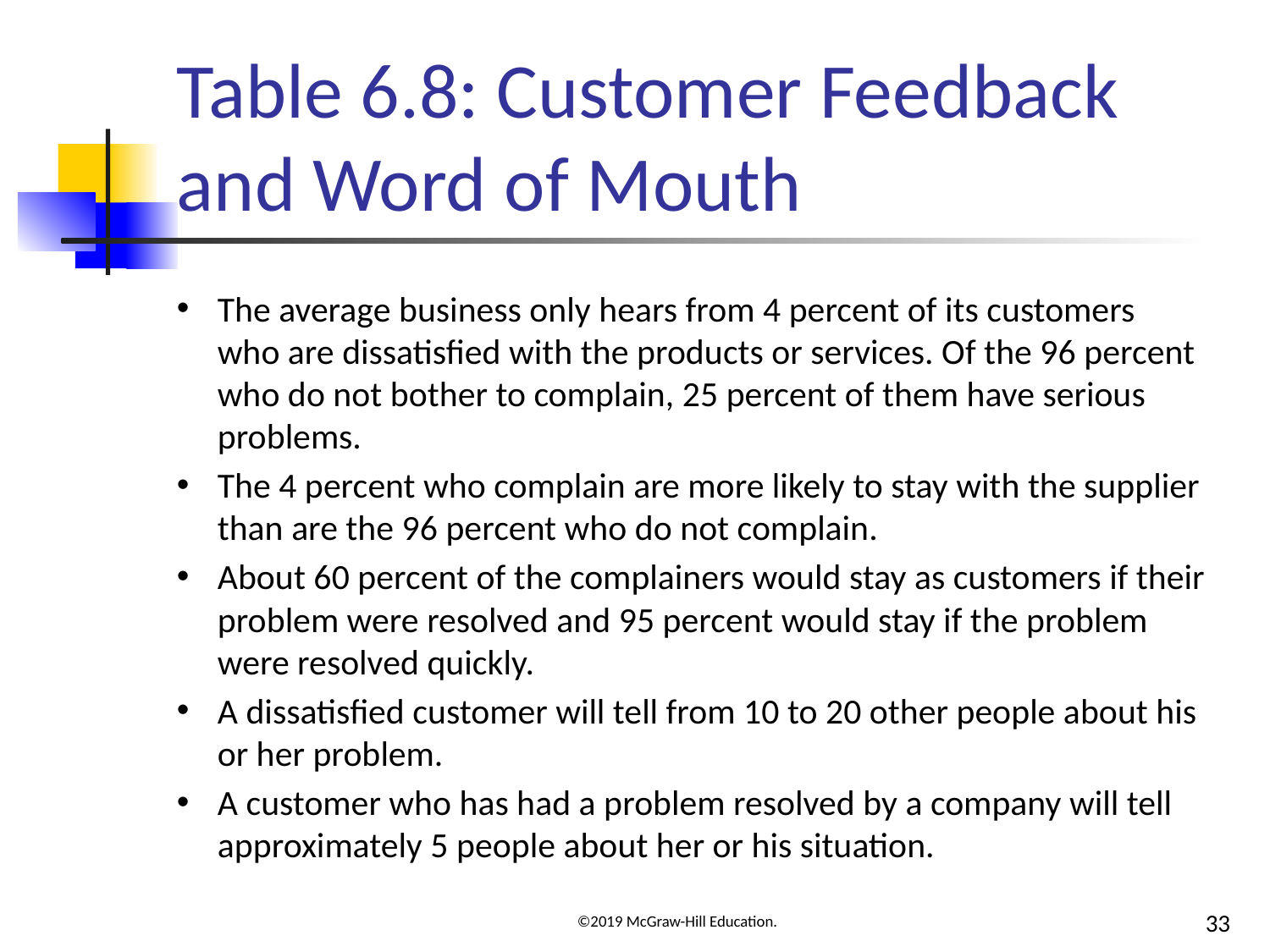

# Table 6.8: Customer Feedback and Word of Mouth
The average business only hears from 4 percent of its customers who are dissatisfied with the products or services. Of the 96 percent who do not bother to complain, 25 percent of them have serious problems.
The 4 percent who complain are more likely to stay with the supplier than are the 96 percent who do not complain.
About 60 percent of the complainers would stay as customers if their problem were resolved and 95 percent would stay if the problem were resolved quickly.
A dissatisfied customer will tell from 10 to 20 other people about his or her problem.
A customer who has had a problem resolved by a company will tell approximately 5 people about her or his situation.